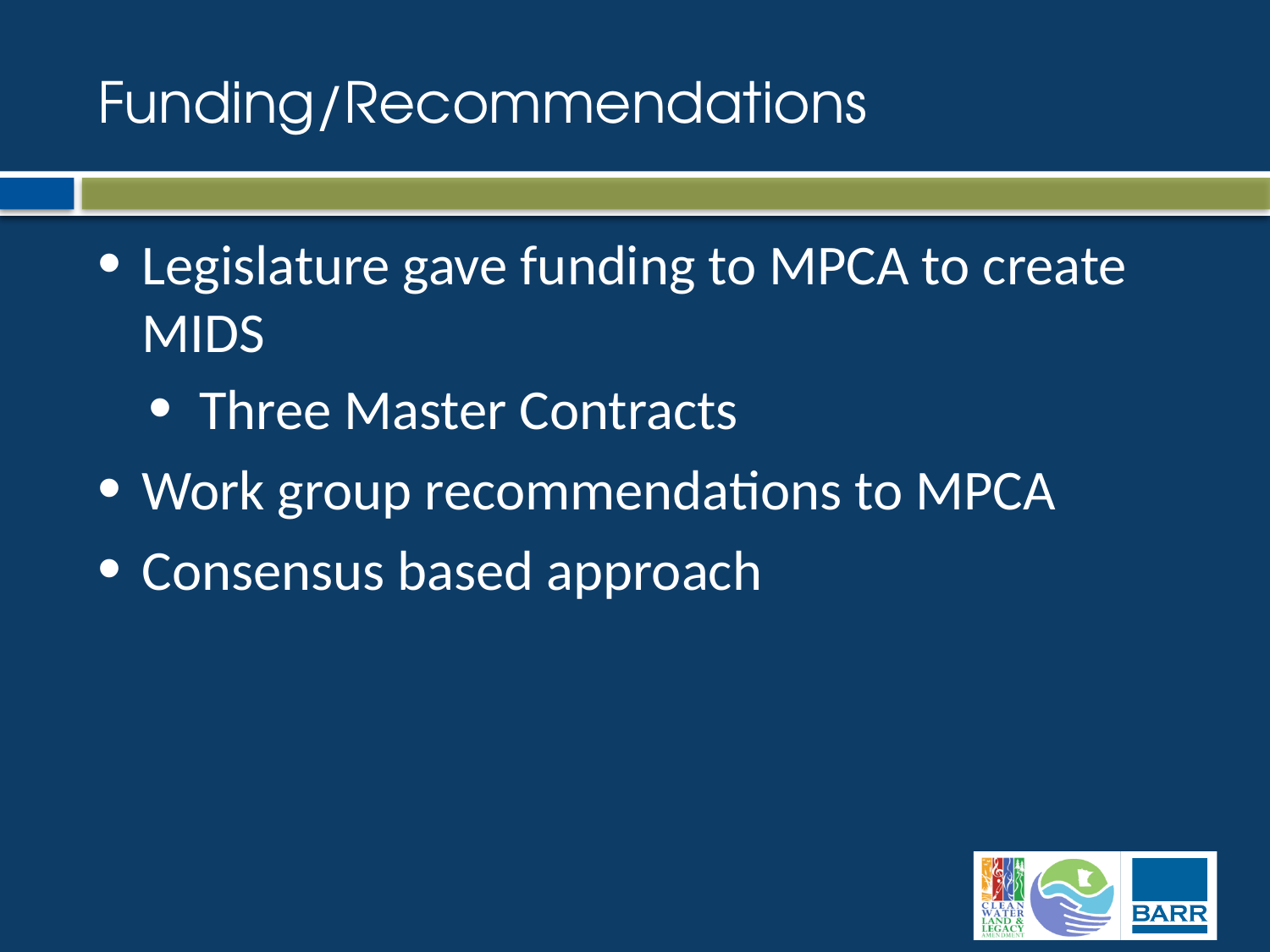

# Funding/Recommendations
Legislature gave funding to MPCA to create MIDS
 Three Master Contracts
Work group recommendations to MPCA
Consensus based approach